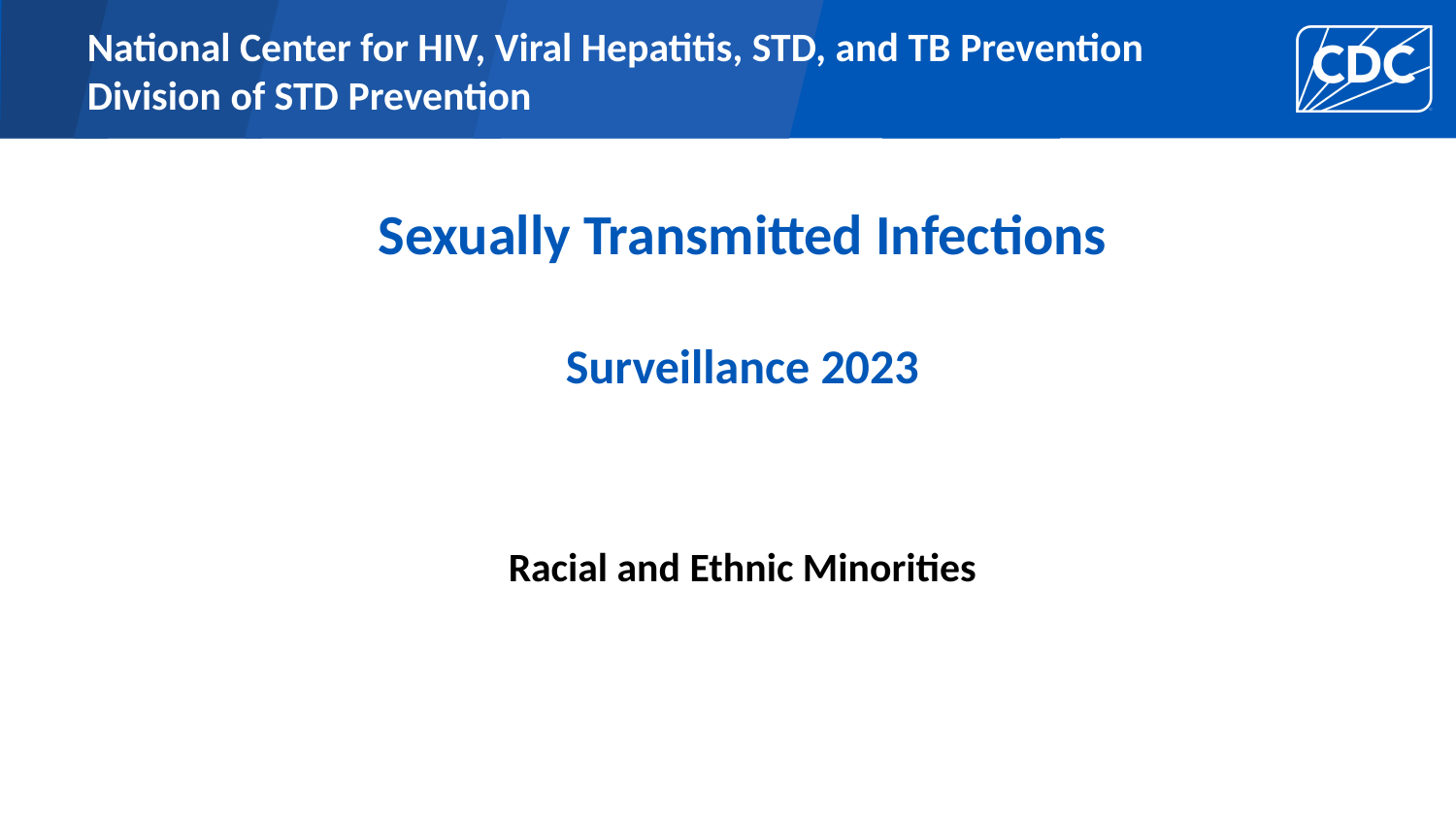

# Sexually Transmitted Infections
Surveillance 2023
Racial and Ethnic Minorities